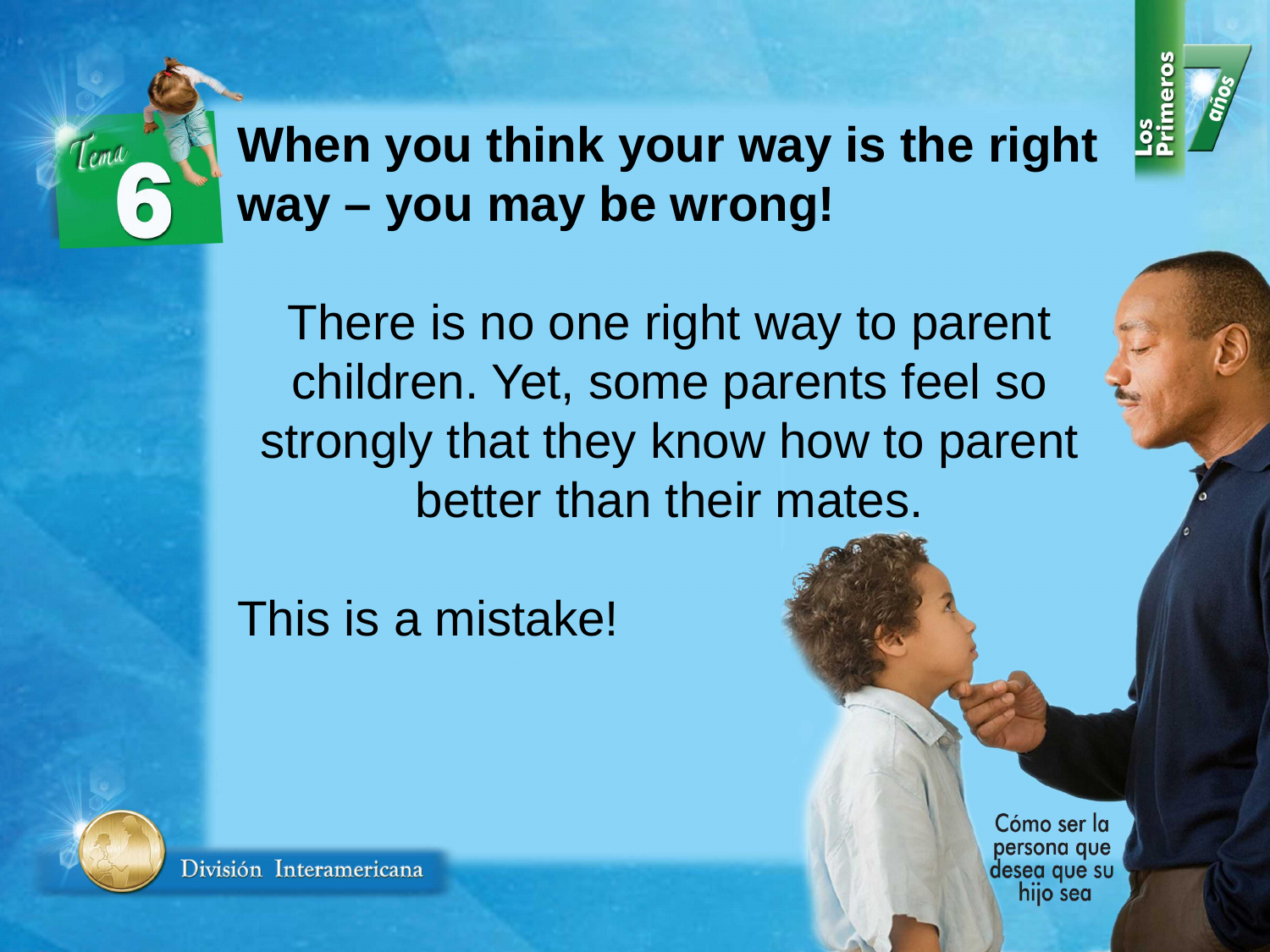

When you think your way is the right way – you may be wrong!

There is no one right way to parent children. Yet, some parents feel so strongly that they know how to parent better than their mates.

This is a mistake!